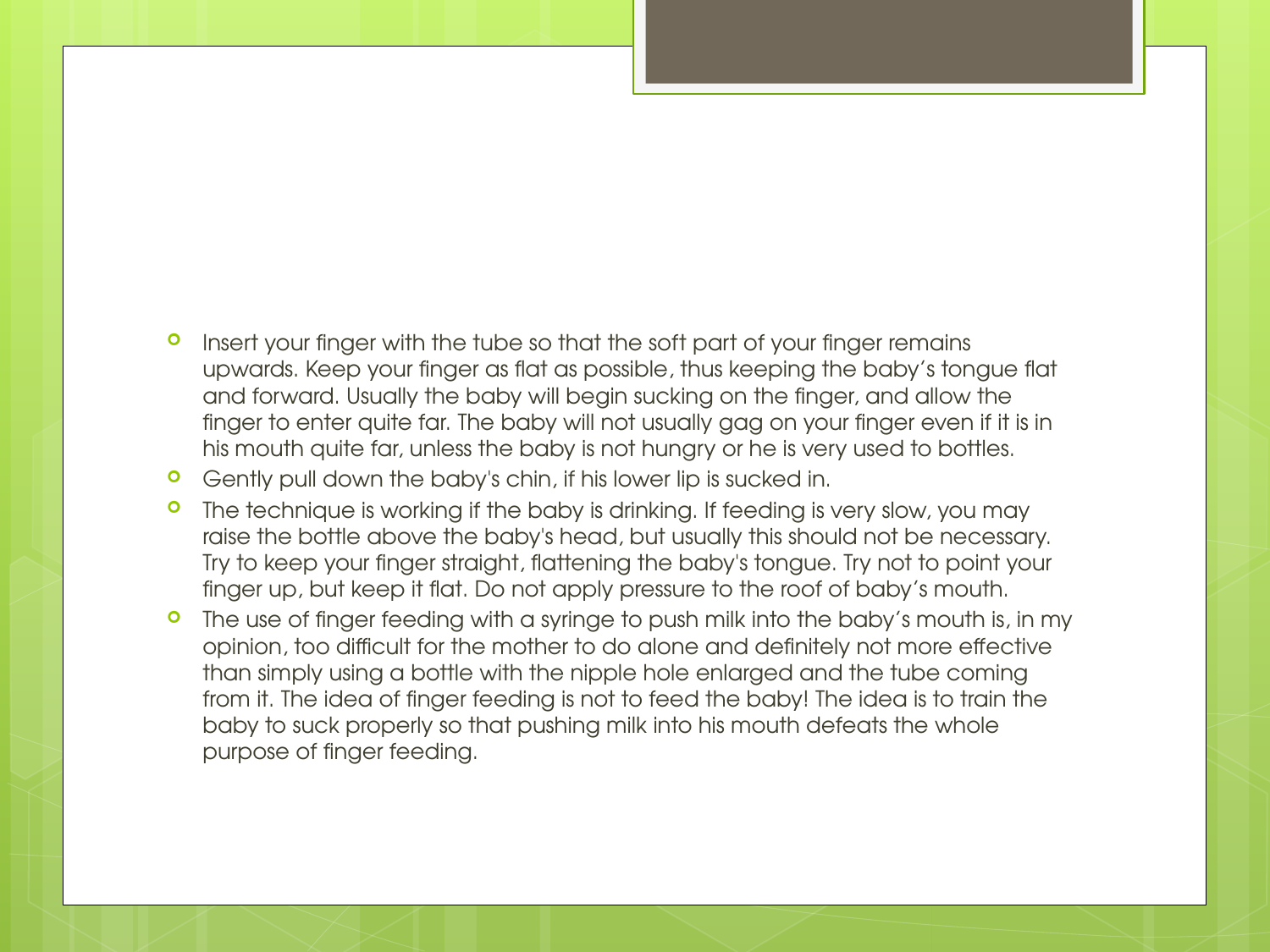

#
Insert your finger with the tube so that the soft part of your finger remains upwards. Keep your finger as flat as possible, thus keeping the baby’s tongue flat and forward. Usually the baby will begin sucking on the finger, and allow the finger to enter quite far. The baby will not usually gag on your finger even if it is in his mouth quite far, unless the baby is not hungry or he is very used to bottles.
Gently pull down the baby's chin, if his lower lip is sucked in.
The technique is working if the baby is drinking. If feeding is very slow, you may raise the bottle above the baby's head, but usually this should not be necessary. Try to keep your finger straight, flattening the baby's tongue. Try not to point your finger up, but keep it flat. Do not apply pressure to the roof of baby’s mouth.
The use of finger feeding with a syringe to push milk into the baby’s mouth is, in my opinion, too difficult for the mother to do alone and definitely not more effective than simply using a bottle with the nipple hole enlarged and the tube coming from it. The idea of finger feeding is not to feed the baby! The idea is to train the baby to suck properly so that pushing milk into his mouth defeats the whole purpose of finger feeding.